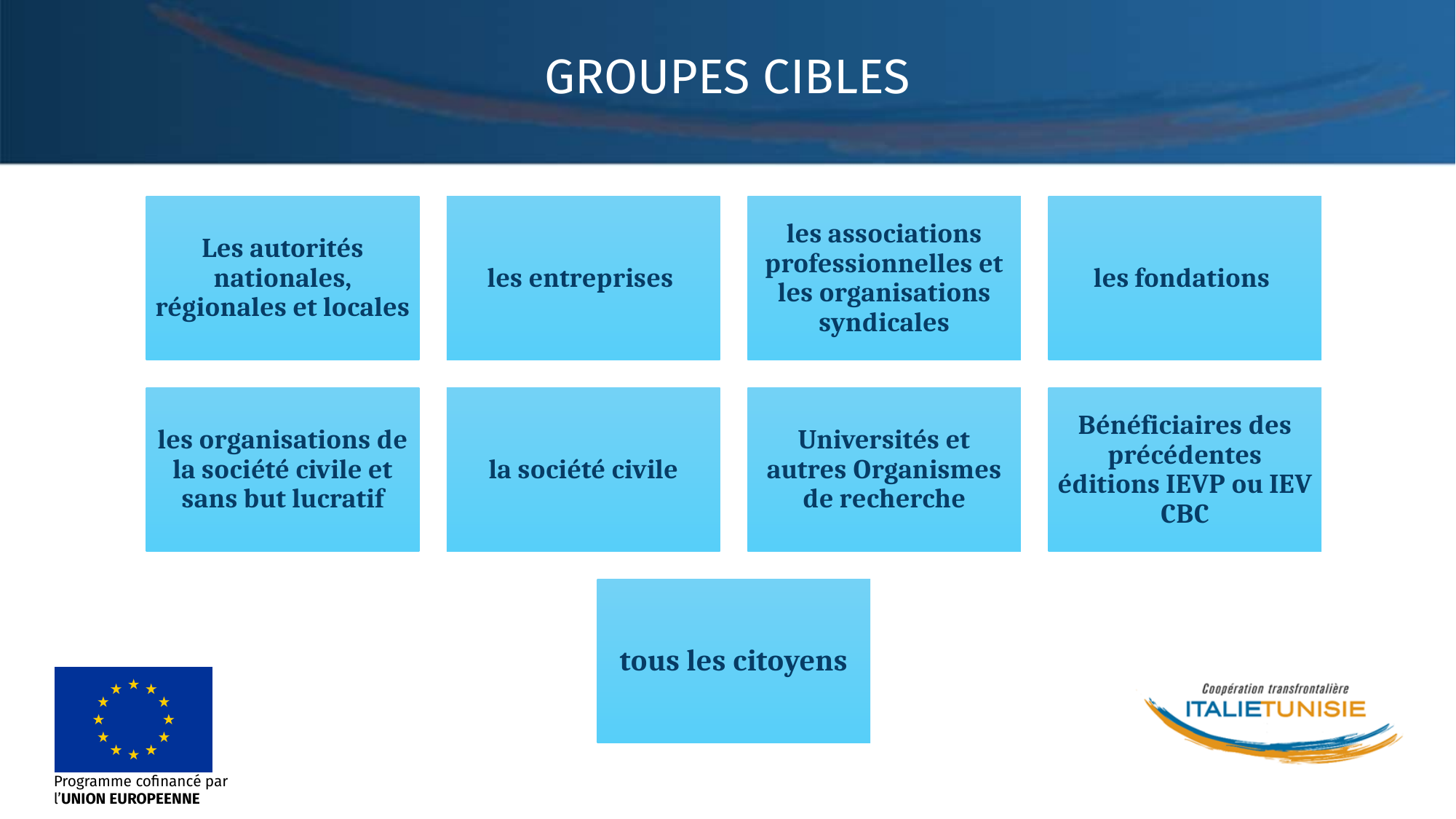

# GROUPES CIBLES
Les autorités nationales, régionales et locales
les entreprises
les associations professionnelles et les organisations syndicales
les fondations
les organisations de la société civile et sans but lucratif
la société civile
Universités et autres Organismes de recherche
Bénéficiaires des précédentes éditions IEVP ou IEV CBC
tous les citoyens